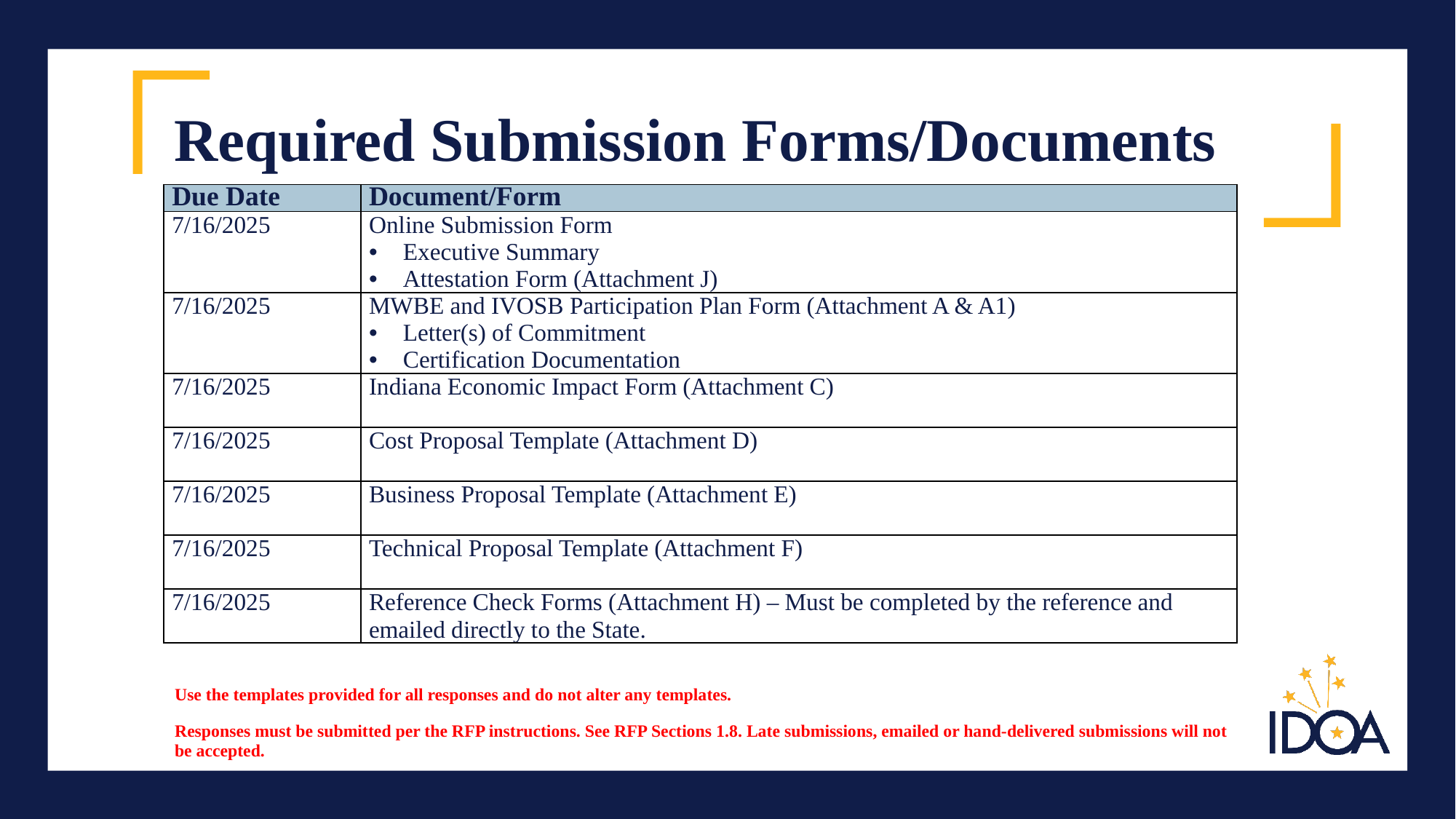

# Required Submission Forms/Documents
| Due Date | Document/Form |
| --- | --- |
| 7/16/2025 | Online Submission Form Executive Summary Attestation Form (Attachment J) |
| 7/16/2025 | MWBE and IVOSB Participation Plan Form (Attachment A & A1) Letter(s) of Commitment Certification Documentation |
| 7/16/2025 | Indiana Economic Impact Form (Attachment C) |
| 7/16/2025 | Cost Proposal Template (Attachment D) |
| 7/16/2025 | Business Proposal Template (Attachment E) |
| 7/16/2025 | Technical Proposal Template (Attachment F) |
| 7/16/2025 | Reference Check Forms (Attachment H) – Must be completed by the reference and emailed directly to the State. |
Use the templates provided for all responses and do not alter any templates.
Responses must be submitted per the RFP instructions. See RFP Sections 1.8. Late submissions, emailed or hand-delivered submissions will not be accepted.